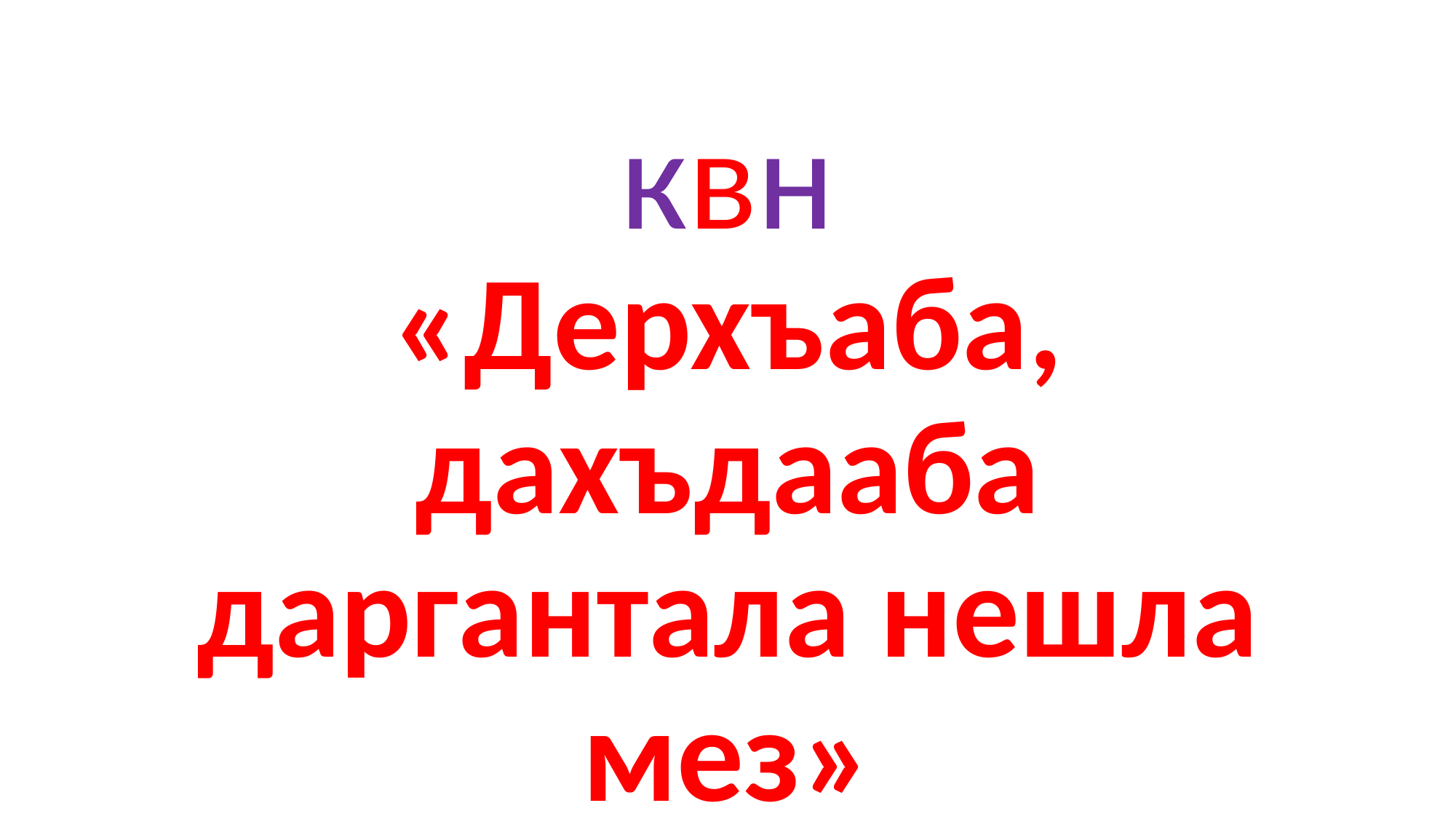

# квн
«Дерхъаба, дахъдааба даргантала нешла мез»